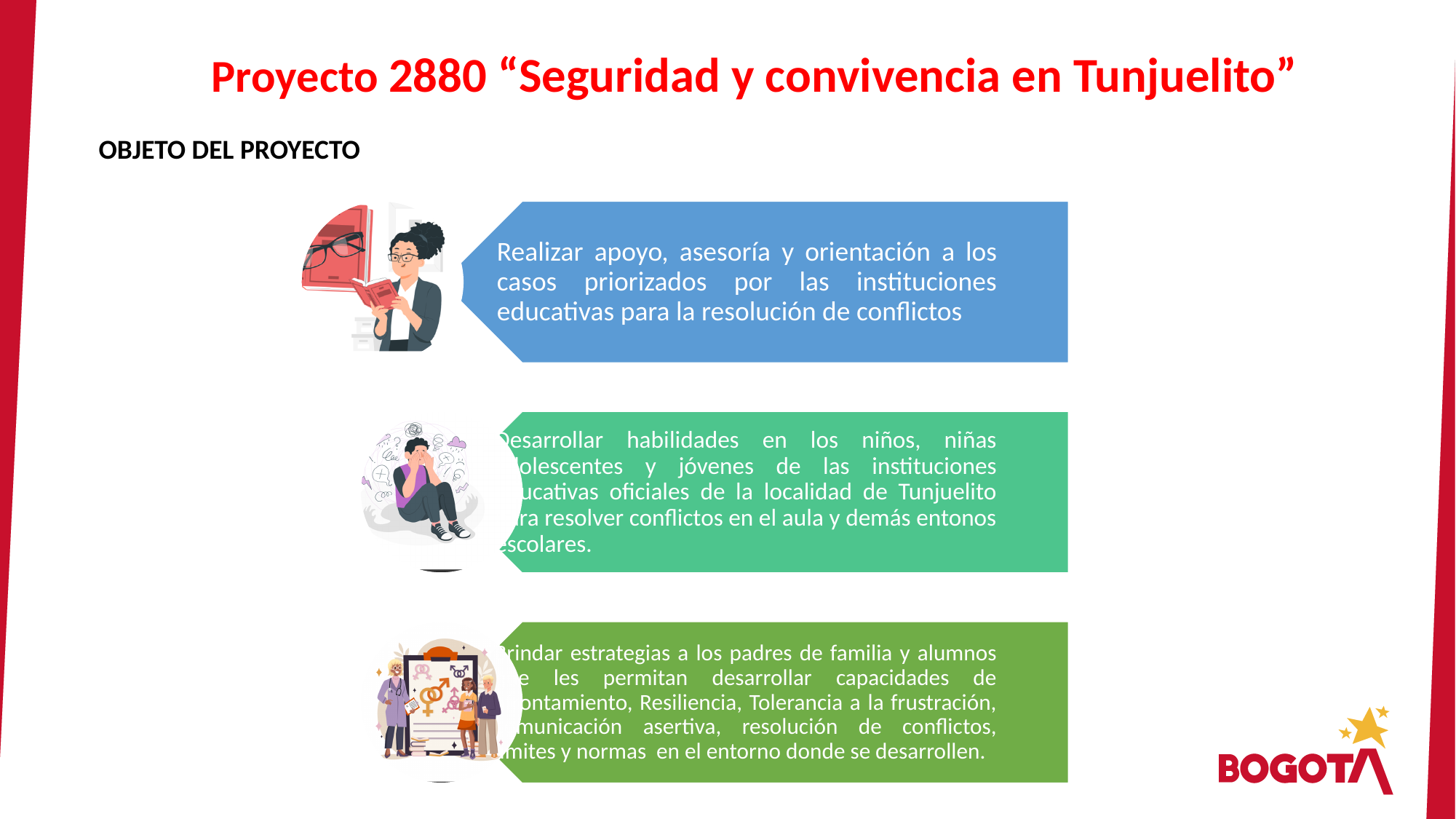

Proyecto 2880 “Seguridad y convivencia en Tunjuelito”

OBJETO DEL PROYECTO
Realizar apoyo, asesoría y orientación a los casos priorizados por las instituciones educativas para la resolución de conflictos
Desarrollar habilidades en los niños, niñas adolescentes y jóvenes de las instituciones educativas oficiales de la localidad de Tunjuelito para resolver conflictos en el aula y demás entonos escolares.
Brindar estrategias a los padres de familia y alumnos que les permitan desarrollar capacidades de afrontamiento, Resiliencia, Tolerancia a la frustración, comunicación asertiva, resolución de conflictos, limites y normas  en el entorno donde se desarrollen.